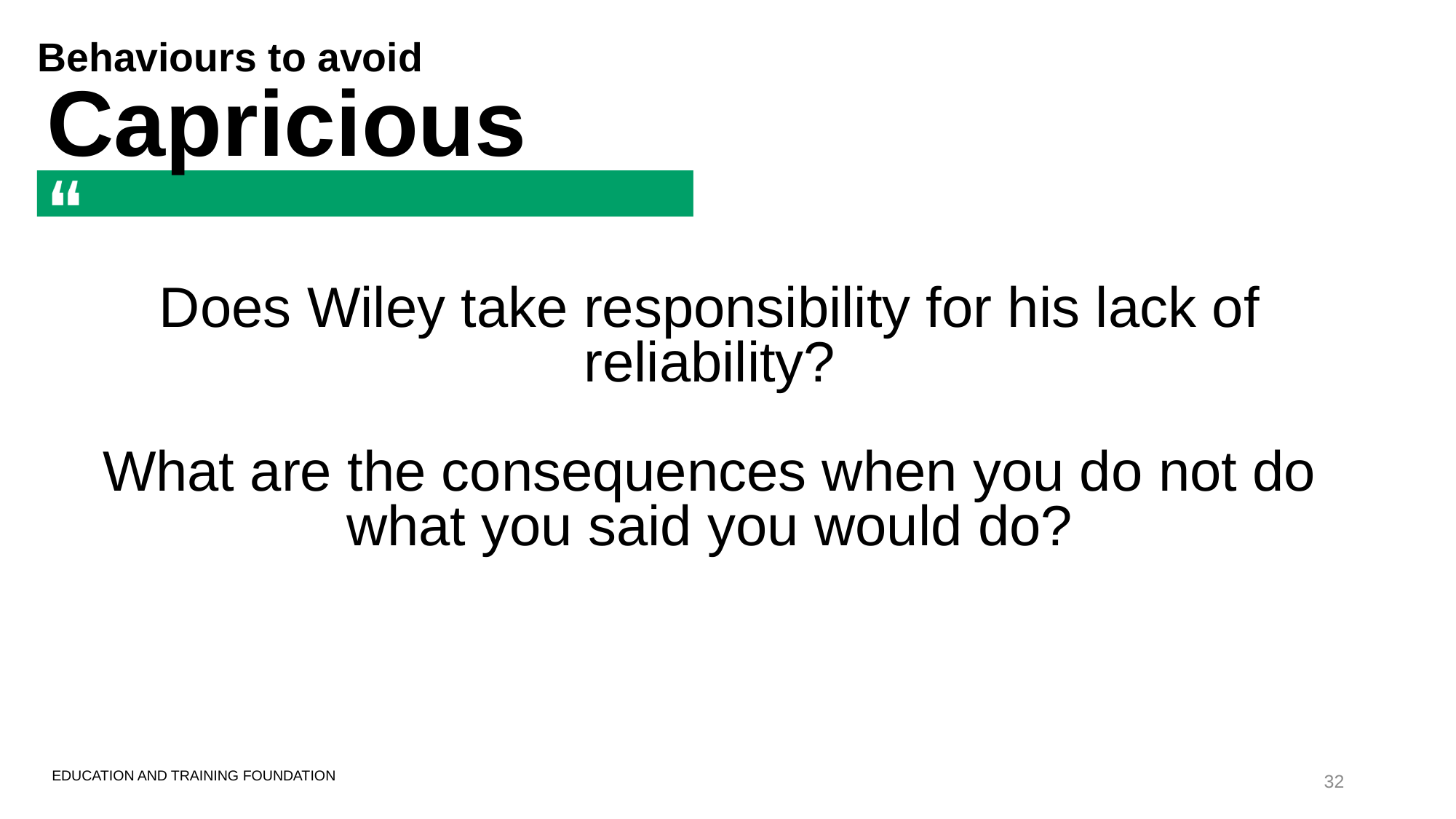

Behaviours to avoid

# Capricious

Does Wiley take responsibility for his lack of reliability?

What are the consequences when you do not do what you said you would do?
32
EDUCATION AND TRAINING FOUNDATION